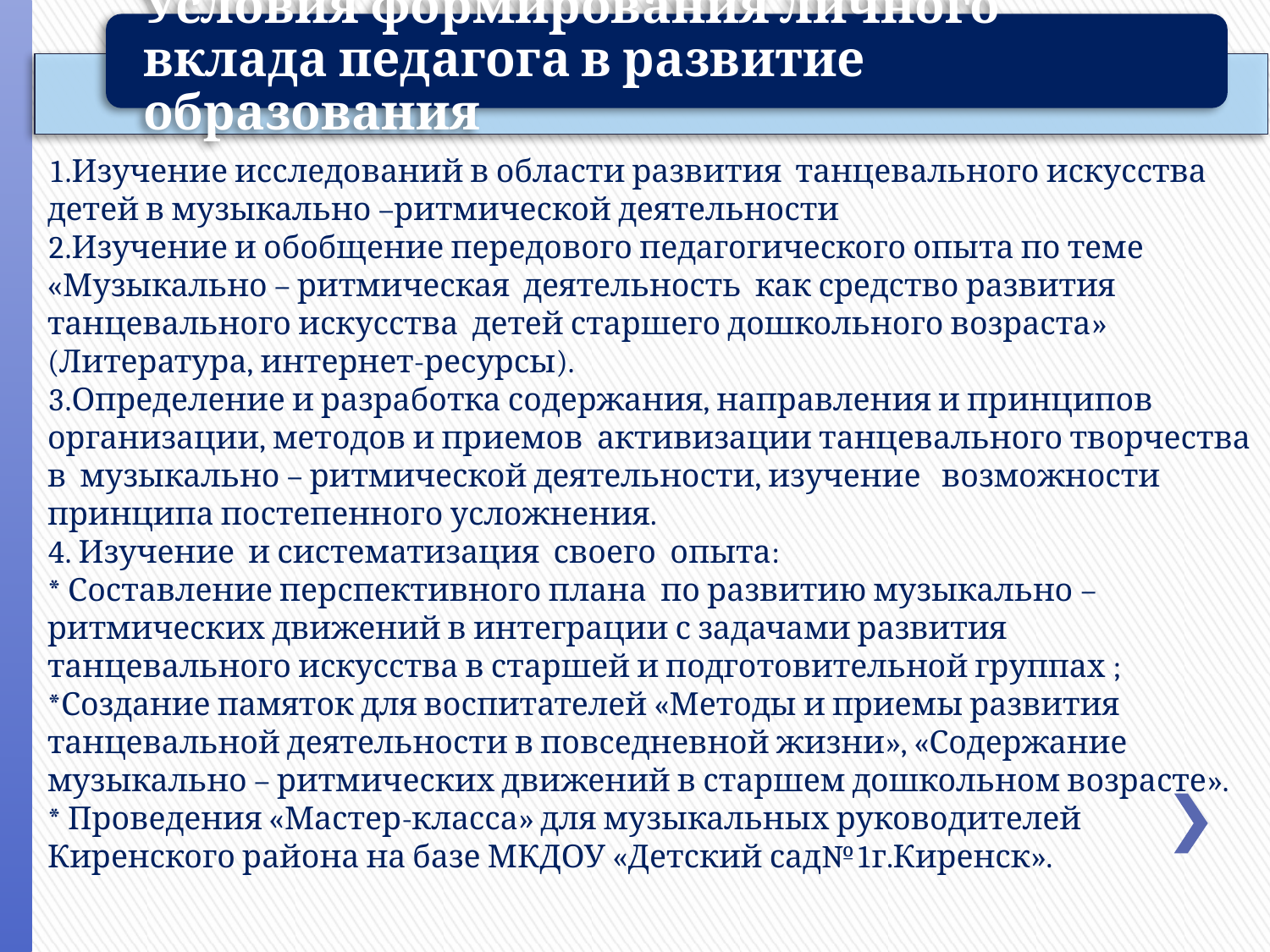

Условия формирования личного вклада педагога в развитие образования

Изучение исследований в области развития  танцевального искусства детей в музыкально –ритмической деятельности
Изучение и обобщение передового педагогического опыта по теме «Музыкально – ритмическая  деятельность  как средство развития танцевального искусства  детей старшего дошкольного возраста» (Литература, интернет-ресурсы).
Определение и разработка содержания, направления и принципов организации, методов и приемов  активизации танцевального творчества в  музыкально – ритмической деятельности, изучение   возможности  принципа постепенного усложнения.
 Изучение  и систематизация  своего  опыта:
* Составление перспективного плана  по развитию музыкально – ритмических движений в интеграции с задачами развития  танцевального искусства в старшей и подготовительной группах ;
*Создание памяток для воспитателей «Методы и приемы развития танцевальной деятельности в повседневной жизни», «Содержание музыкально – ритмических движений в старшем дошкольном возрасте».
* Проведения «Мастер-класса» для музыкальных руководителей Киренского района на базе МКДОУ «Детский сад№1г.Киренск».